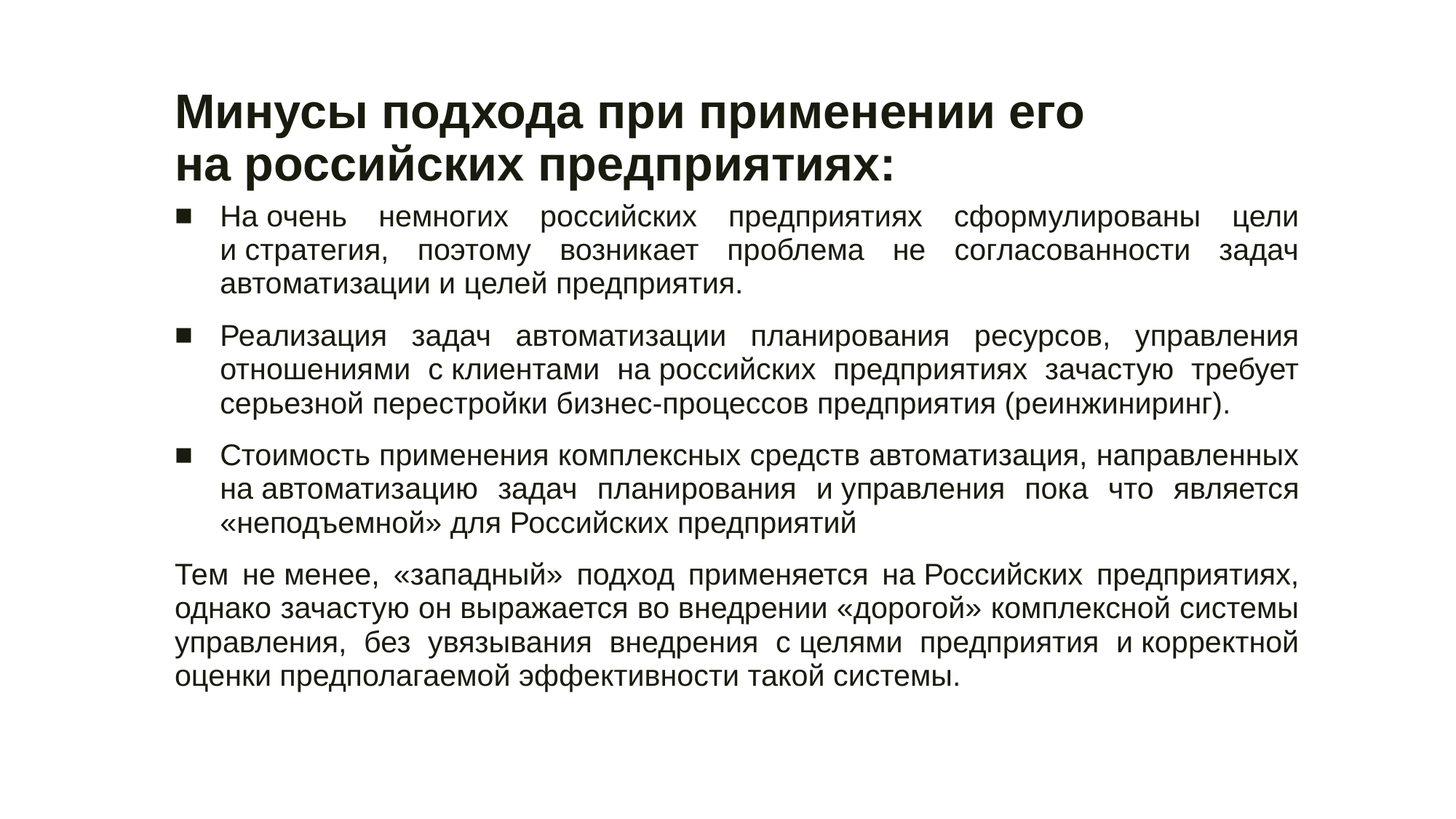

# Минусы подхода при применении его на российских предприятиях:
На очень немногих российских предприятиях сформулированы цели и стратегия, поэтому возникает проблема не согласованности задач автоматизации и целей предприятия.
Реализация задач автоматизации планирования ресурсов, управления отношениями с клиентами на российских предприятиях зачастую требует серьезной перестройки бизнес-процессов предприятия (реинжиниринг).
Стоимость применения комплексных средств автоматизация, направленных на автоматизацию задач планирования и управления пока что является «неподъемной» для Российских предприятий
Тем не менее, «западный» подход применяется на Российских предприятиях, однако зачастую он выражается во внедрении «дорогой» комплексной системы управления, без увязывания внедрения с целями предприятия и корректной оценки предполагаемой эффективности такой системы.